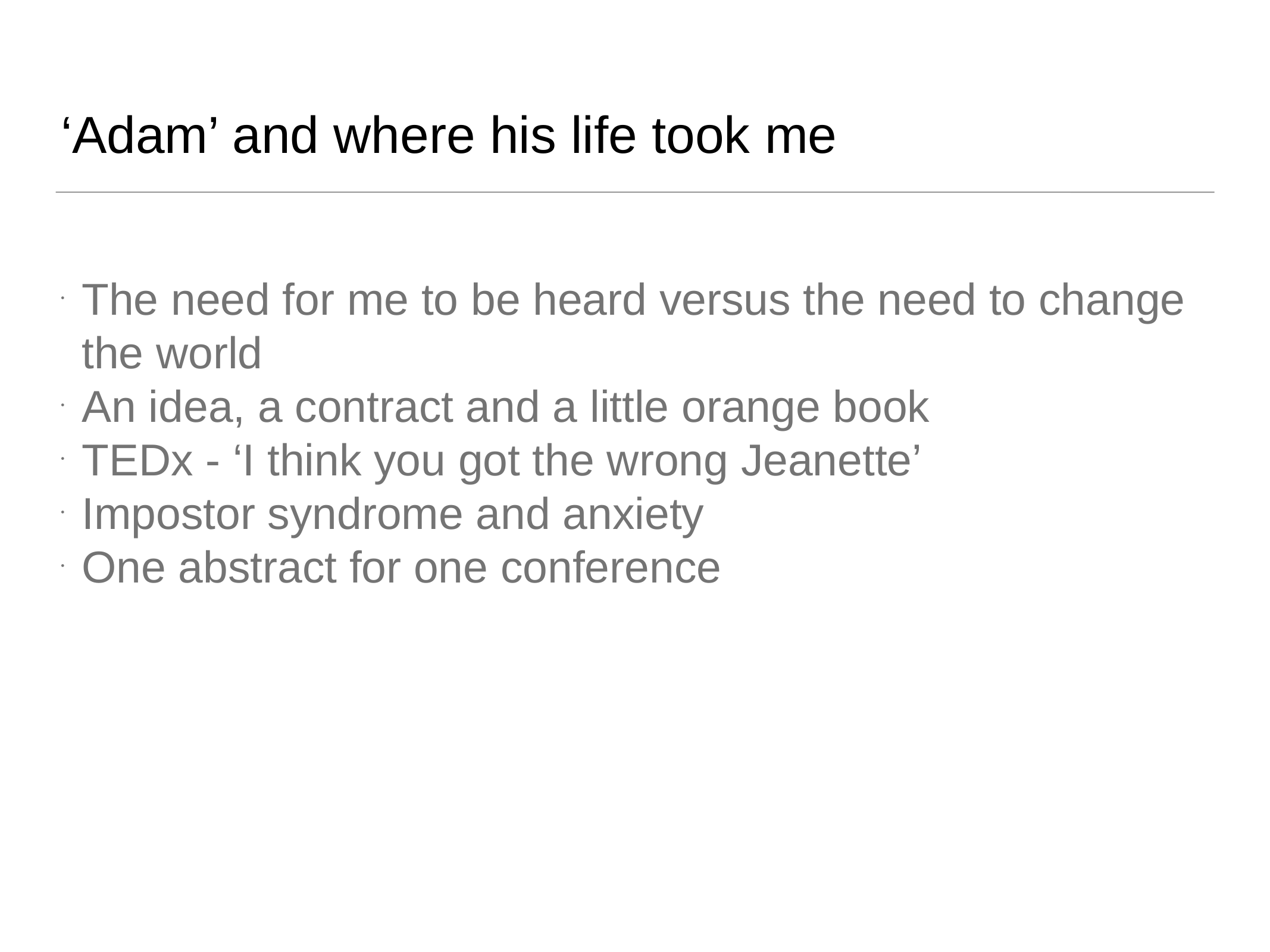

‘Adam’ and where his life took me
The need for me to be heard versus the need to change the world
An idea, a contract and a little orange book
TEDx - ‘I think you got the wrong Jeanette’
Impostor syndrome and anxiety
One abstract for one conference